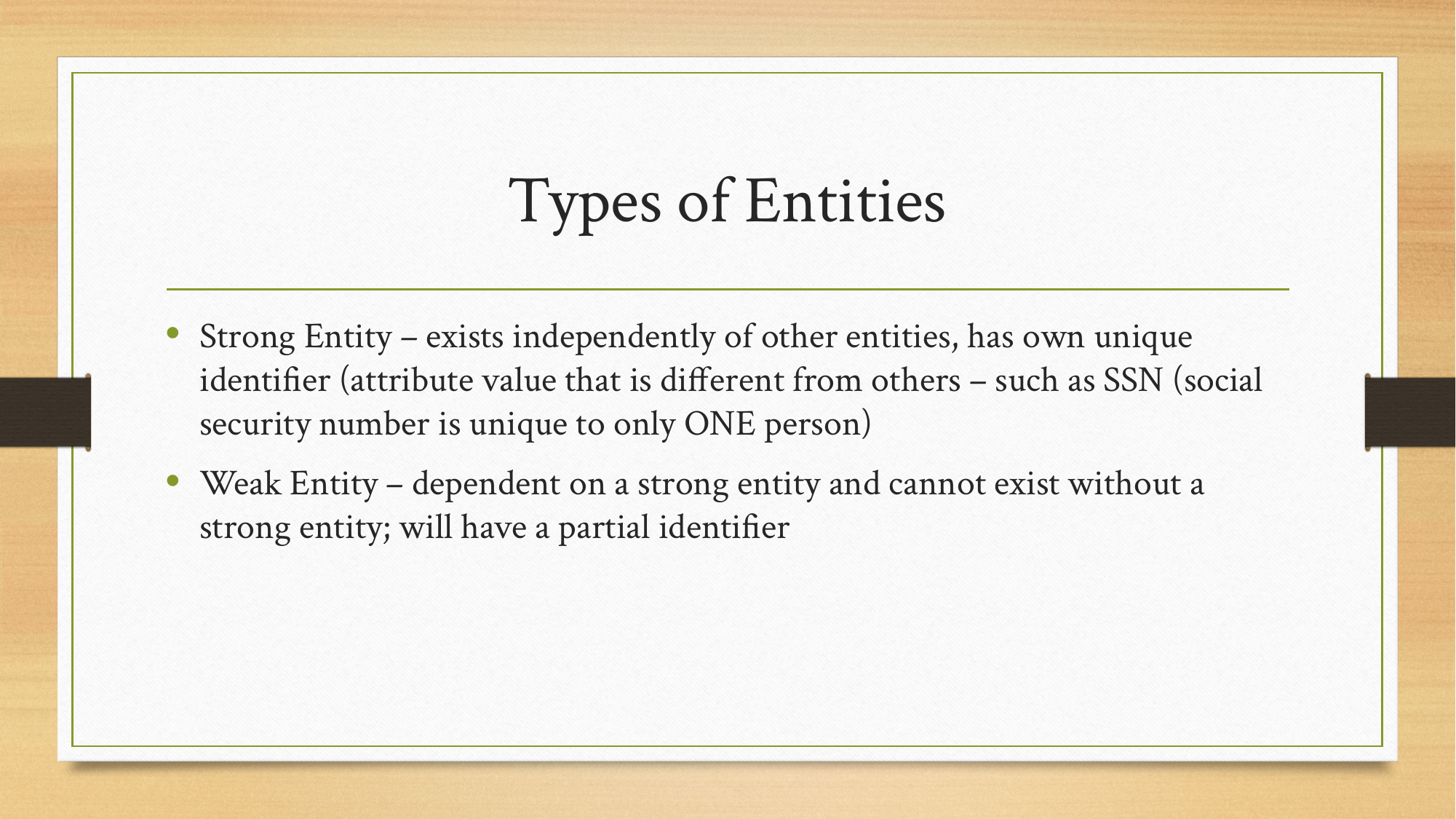

# Types of Entities
Strong Entity – exists independently of other entities, has own unique identifier (attribute value that is different from others – such as SSN (social security number is unique to only ONE person)
Weak Entity – dependent on a strong entity and cannot exist without a strong entity; will have a partial identifier